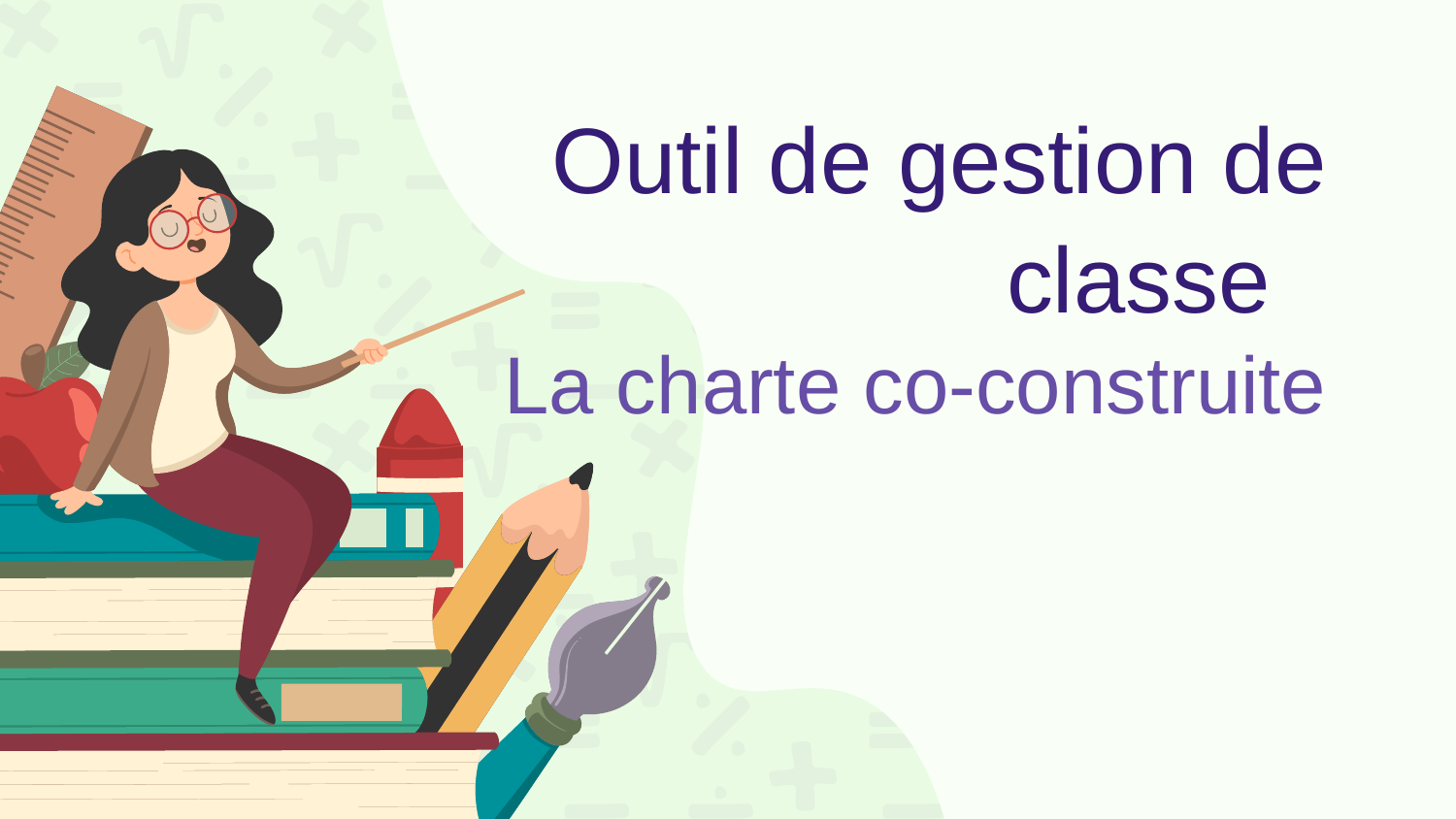

# Outil de gestion de classe
La charte co-construite